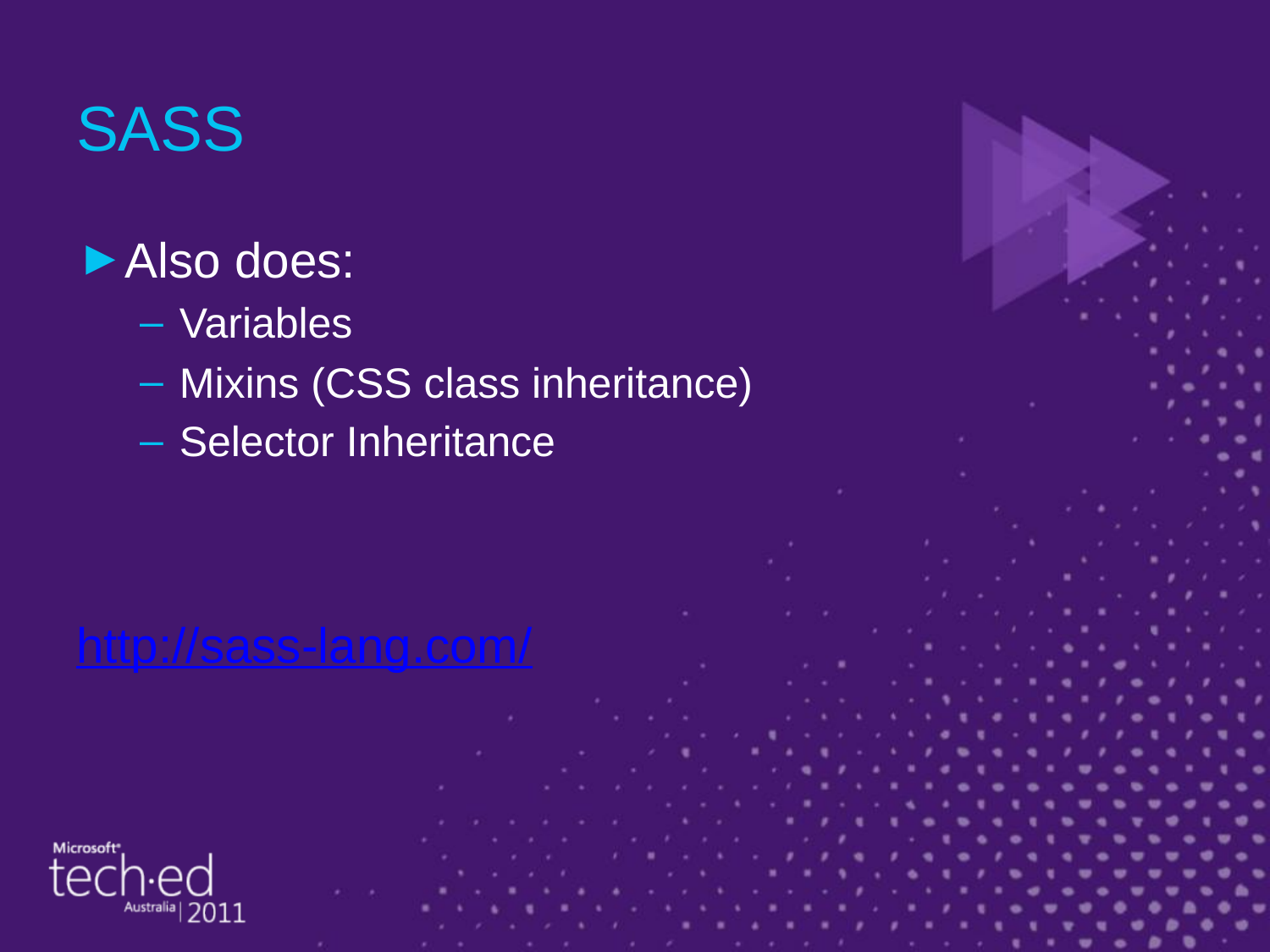

# SASS
Also does:
Variables
Mixins (CSS class inheritance)
Selector Inheritance

http://sass-lang.com/